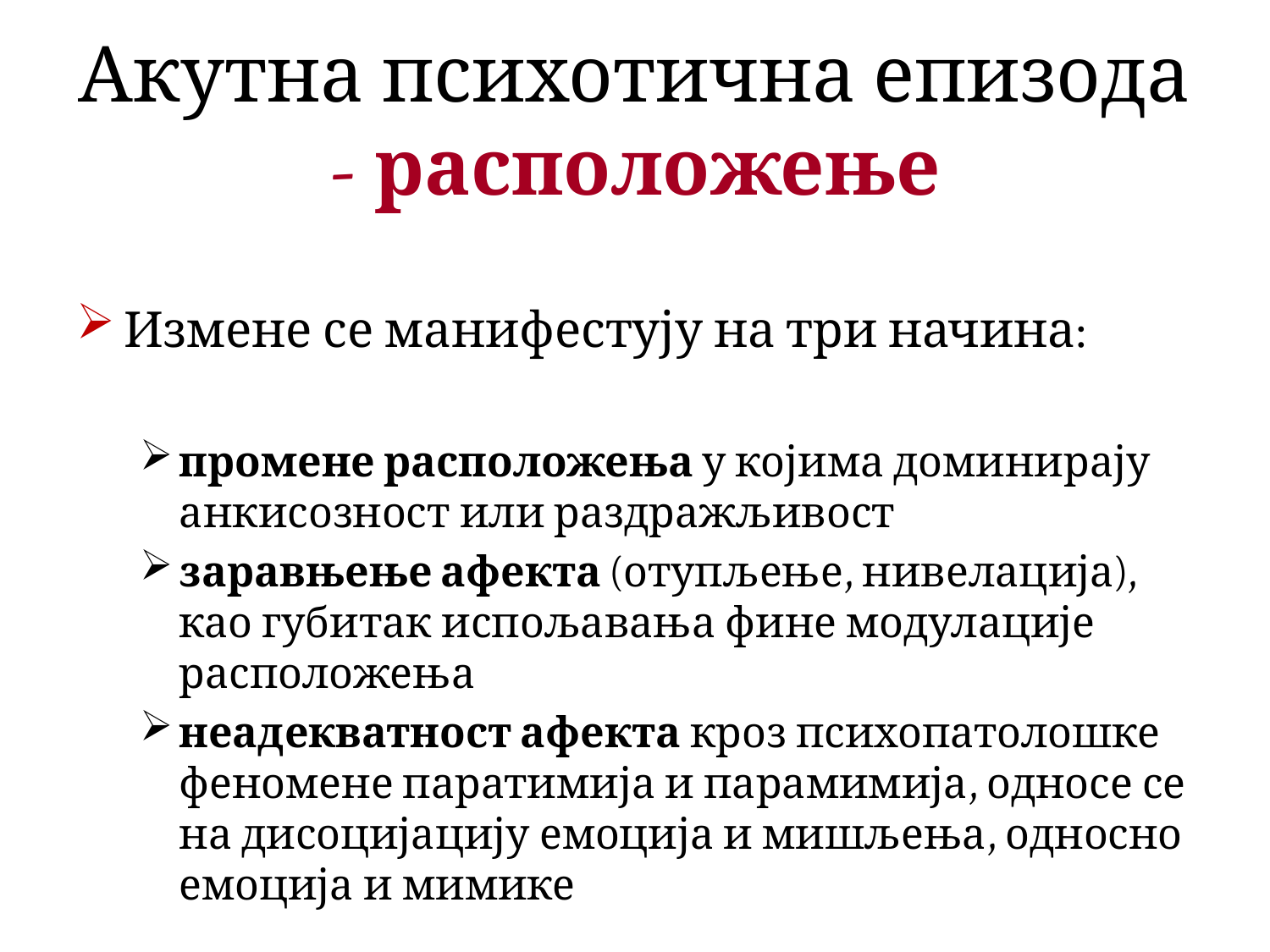

# Акутна психотична епизода - расположење

Измене се манифестују на три начина:

промене расположења у којима доминирају анкисозност или раздражљивост
заравњење афекта (отупљење, нивелација), као губитак испољавања фине модулације расположења
неадекватност афекта кроз психопатолошке феномене паратимија и парамимија, односе се на дисоцијацију емоција и мишљења, односно емоција и мимике